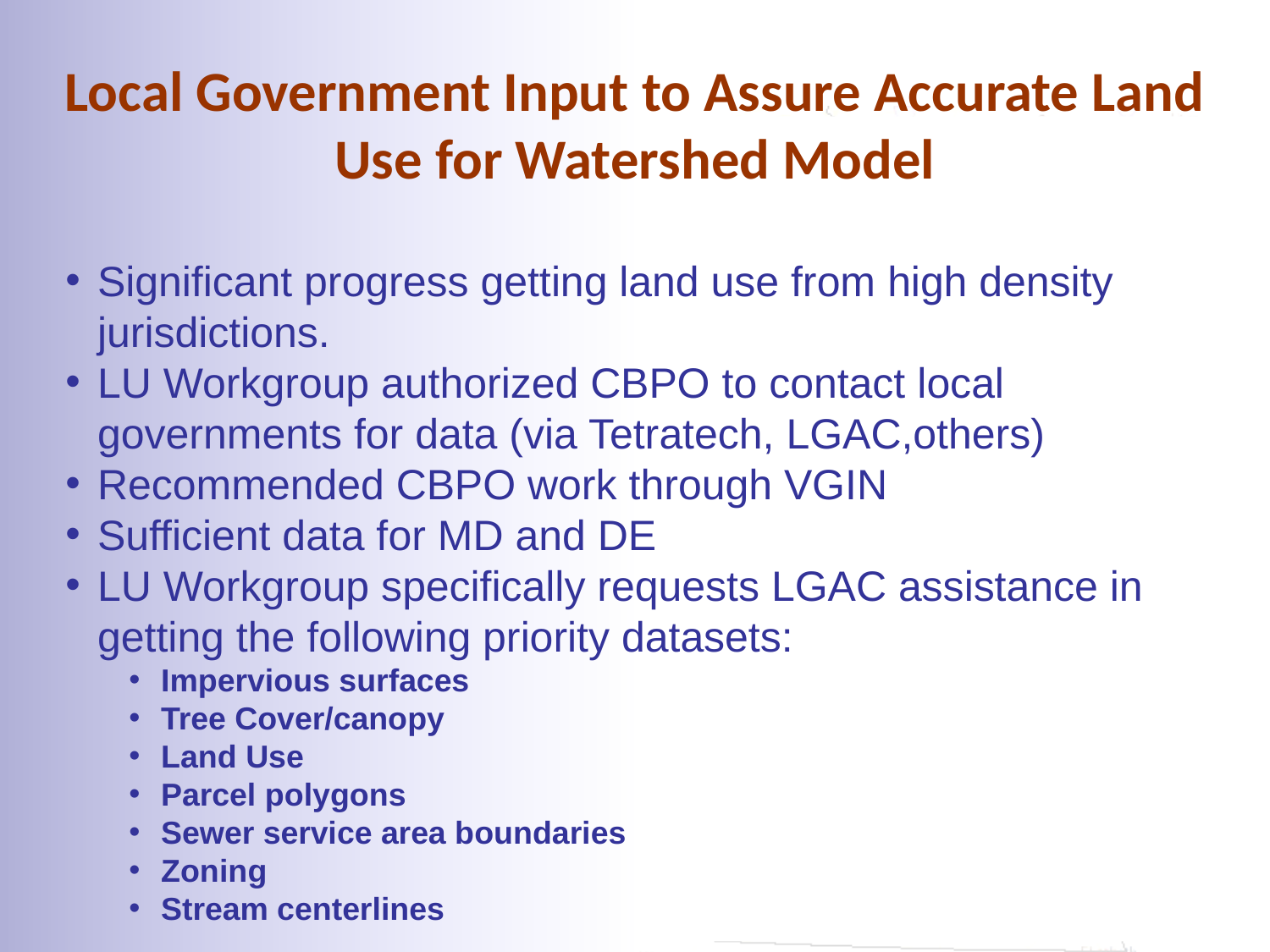

Local Government Input to Assure Accurate Land Use for Watershed Model

Significant progress getting land use from high density jurisdictions.
LU Workgroup authorized CBPO to contact local governments for data (via Tetratech, LGAC,others)
Recommended CBPO work through VGIN
Sufficient data for MD and DE
LU Workgroup specifically requests LGAC assistance in getting the following priority datasets:
Impervious surfaces
Tree Cover/canopy
Land Use
Parcel polygons
Sewer service area boundaries
Zoning
Stream centerlines